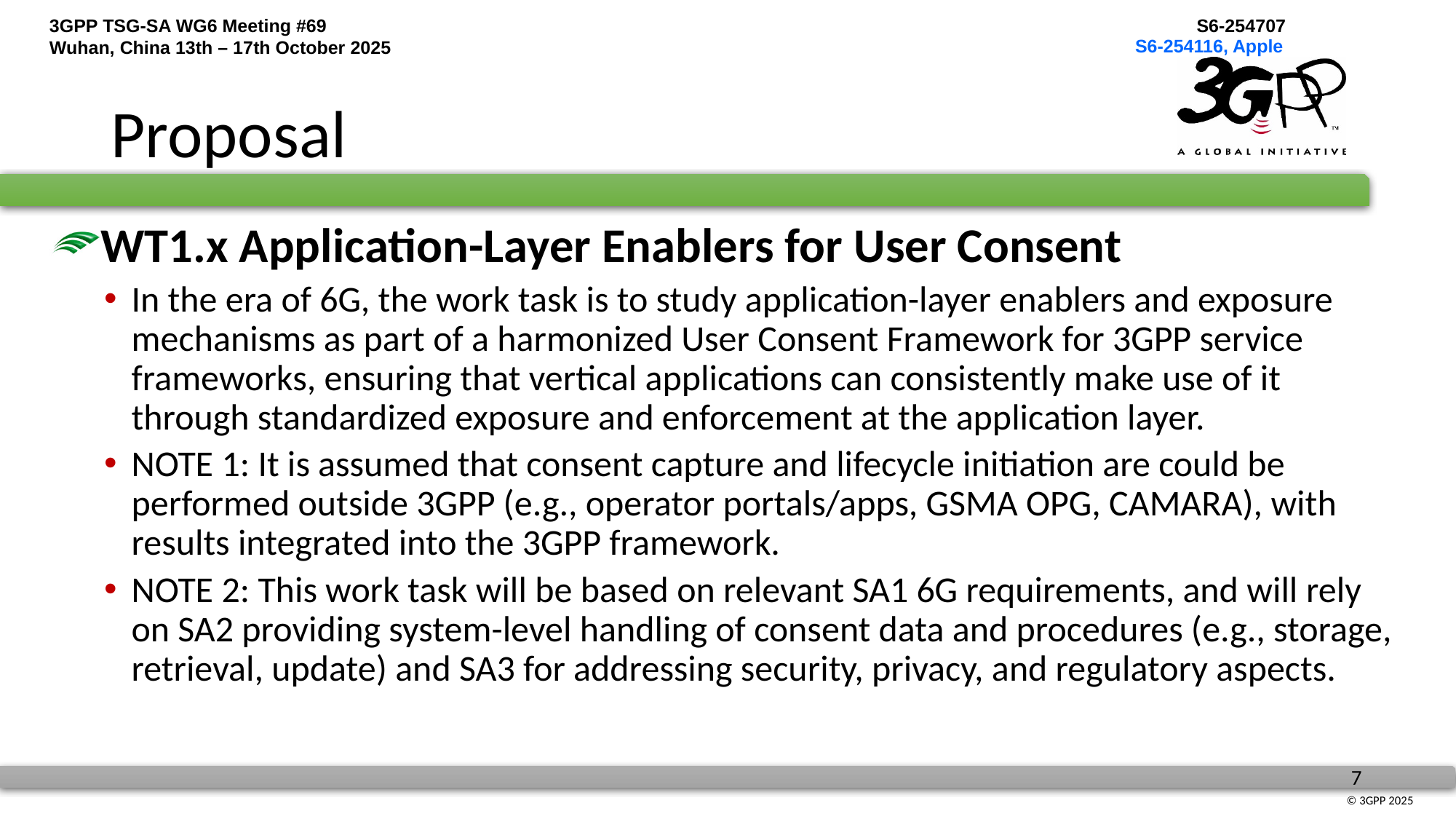

S6-254116, Apple
# Proposal
WT1.x Application-Layer Enablers for User Consent
In the era of 6G, the work task is to study application-layer enablers and exposure mechanisms as part of a harmonized User Consent Framework for 3GPP service frameworks, ensuring that vertical applications can consistently make use of it through standardized exposure and enforcement at the application layer.
NOTE 1: It is assumed that consent capture and lifecycle initiation are could be performed outside 3GPP (e.g., operator portals/apps, GSMA OPG, CAMARA), with results integrated into the 3GPP framework.
NOTE 2: This work task will be based on relevant SA1 6G requirements, and will rely on SA2 providing system-level handling of consent data and procedures (e.g., storage, retrieval, update) and SA3 for addressing security, privacy, and regulatory aspects.